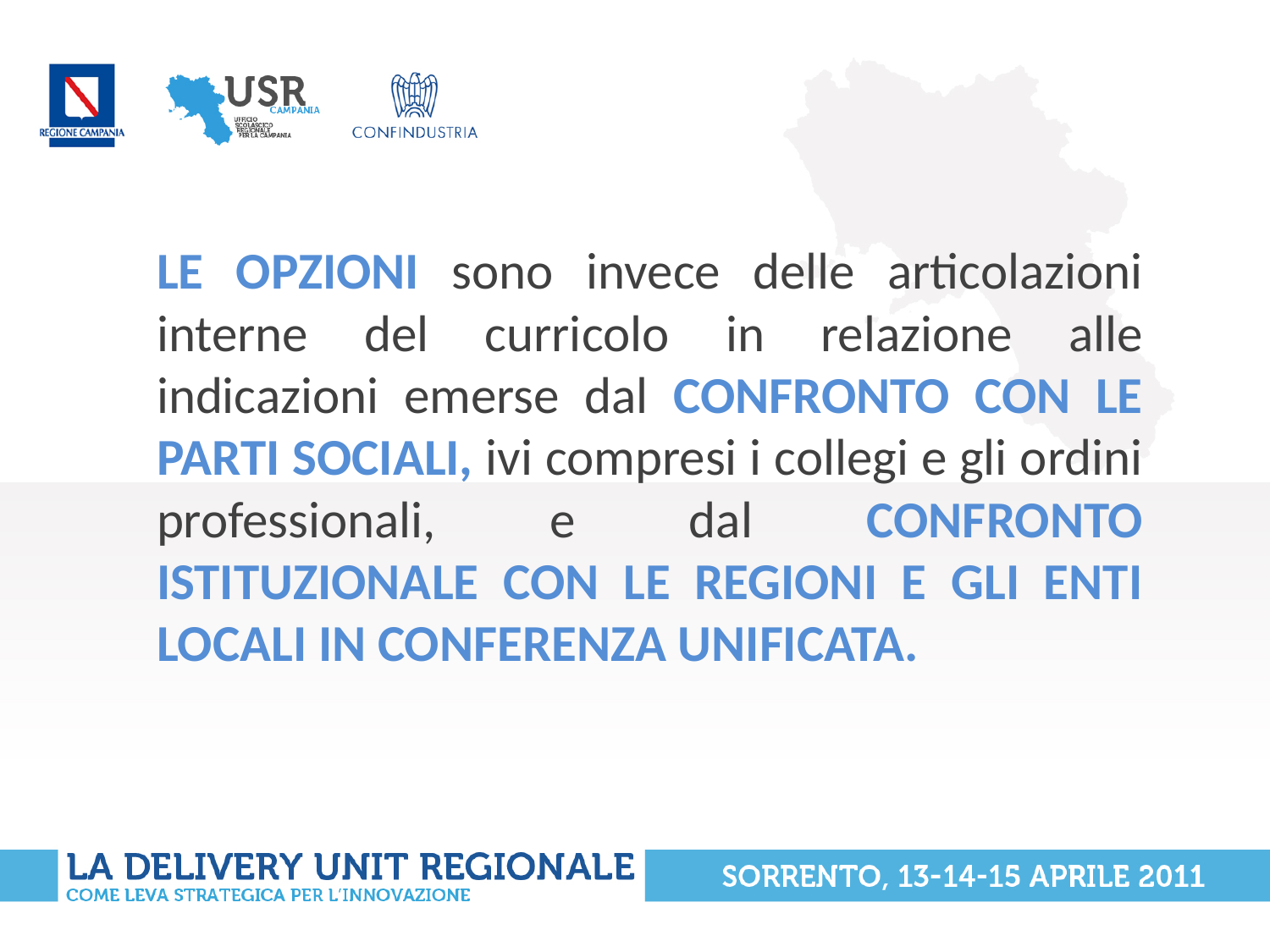

# Le opzioni sono invece delle articolazioni interne del curricolo in relazione alle indicazioni emerse dal confronto con le parti sociali, ivi compresi i collegi e gli ordini professionali, e dal confronto istituzionale con le Regioni e gli Enti Locali in Conferenza Unificata.